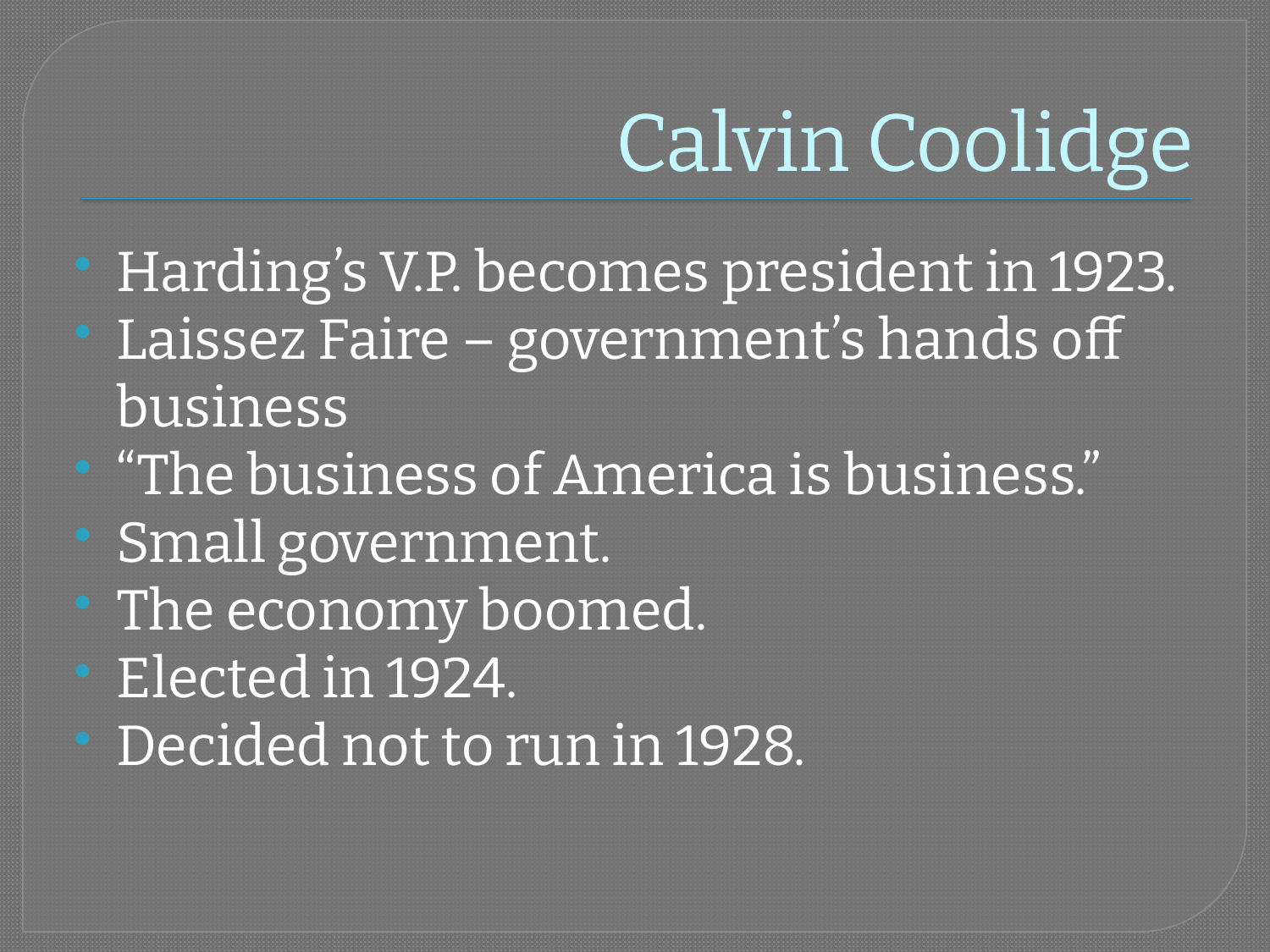

# Calvin Coolidge
Harding’s V.P. becomes president in 1923.
Laissez Faire – government’s hands off business
“The business of America is business.”
Small government.
The economy boomed.
Elected in 1924.
Decided not to run in 1928.